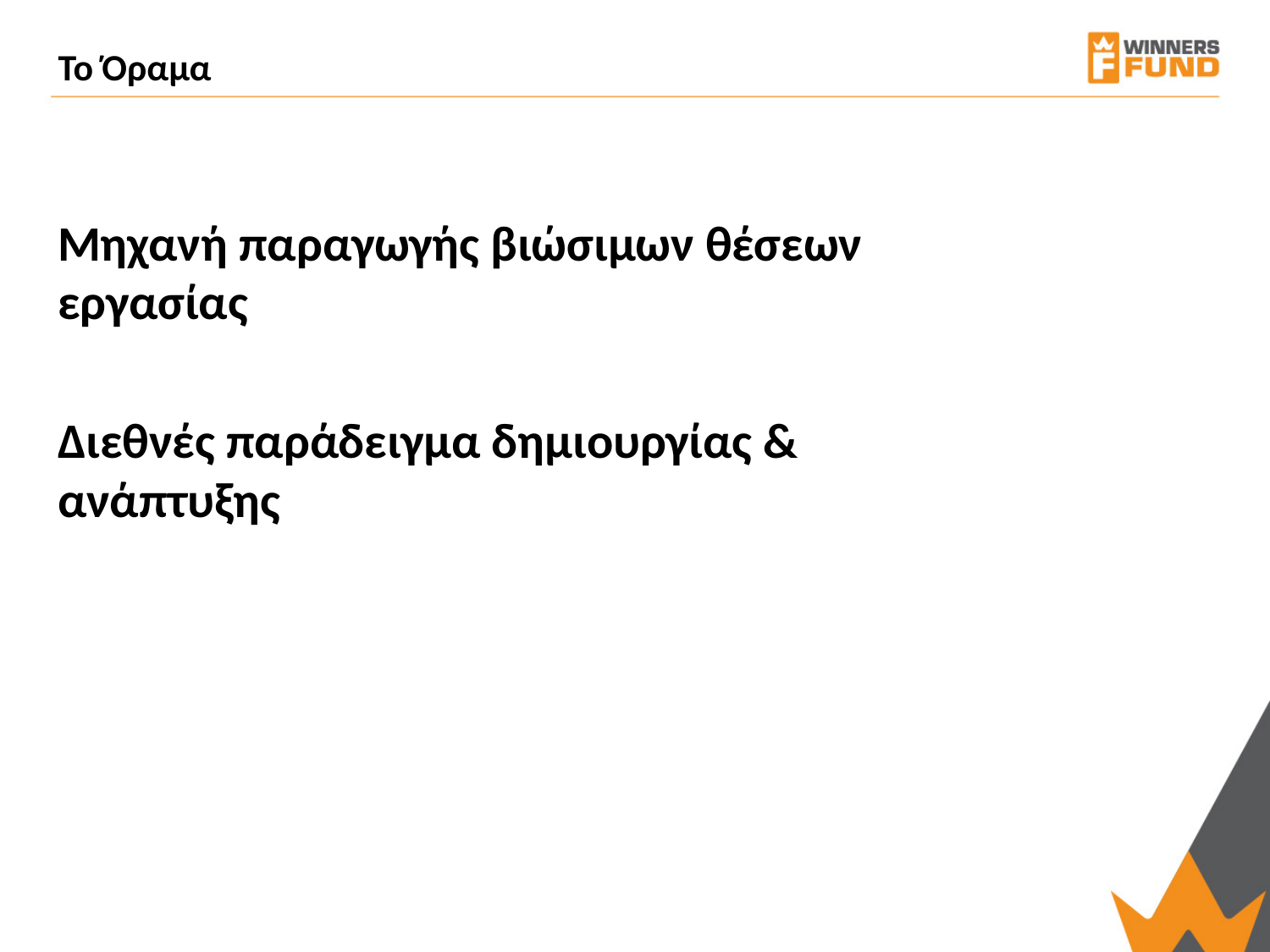

# Το Όραμα

Μηχανή παραγωγής βιώσιμων θέσεων εργασίας

Διεθνές παράδειγμα δημιουργίας & ανάπτυξης